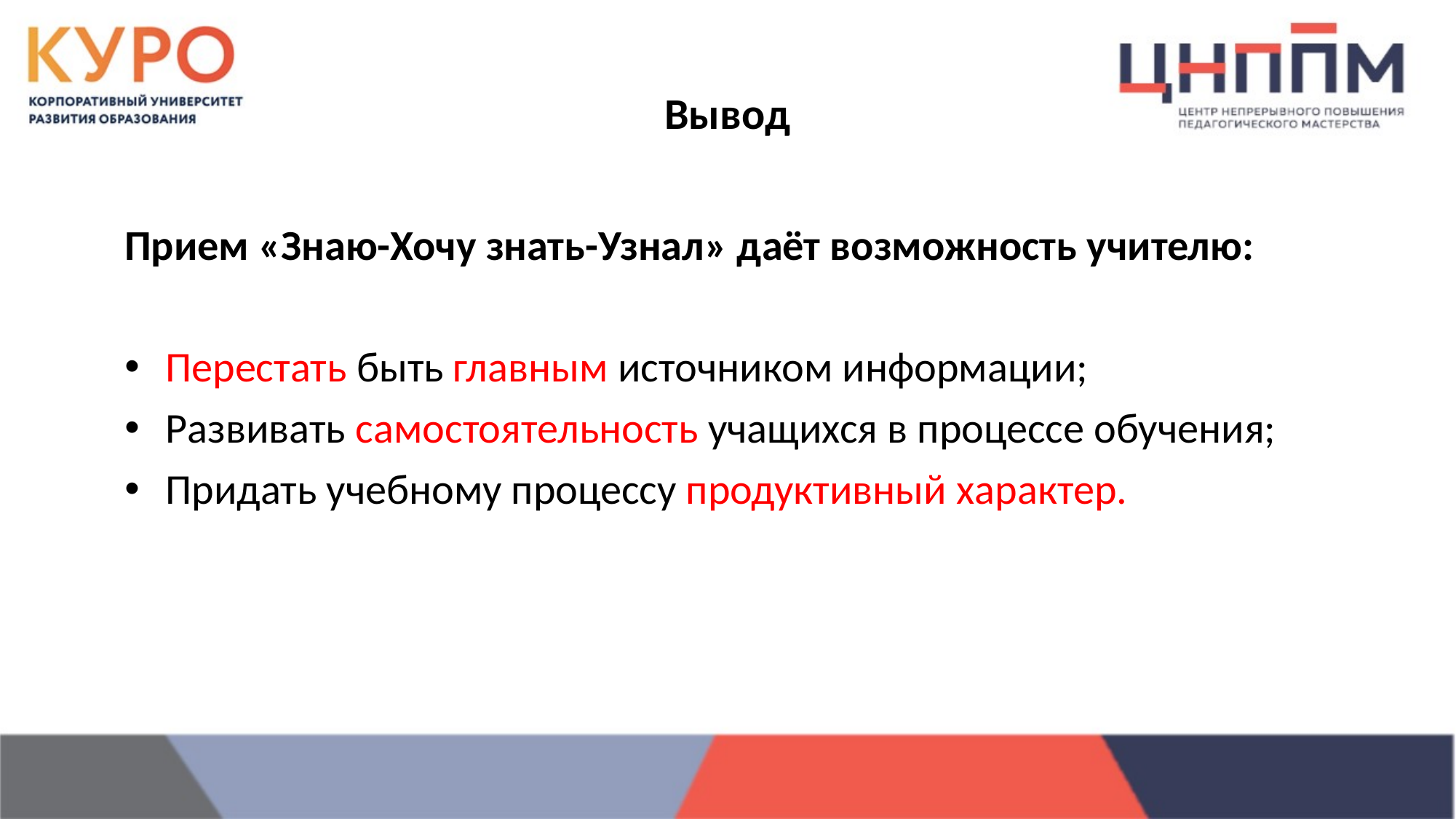

# Вывод
Прием «Знаю-Хочу знать-Узнал» даёт возможность учителю:

Перестать быть главным источником информации;
Развивать самостоятельность учащихся в процессе обучения;
Придать учебному процессу продуктивный характер.